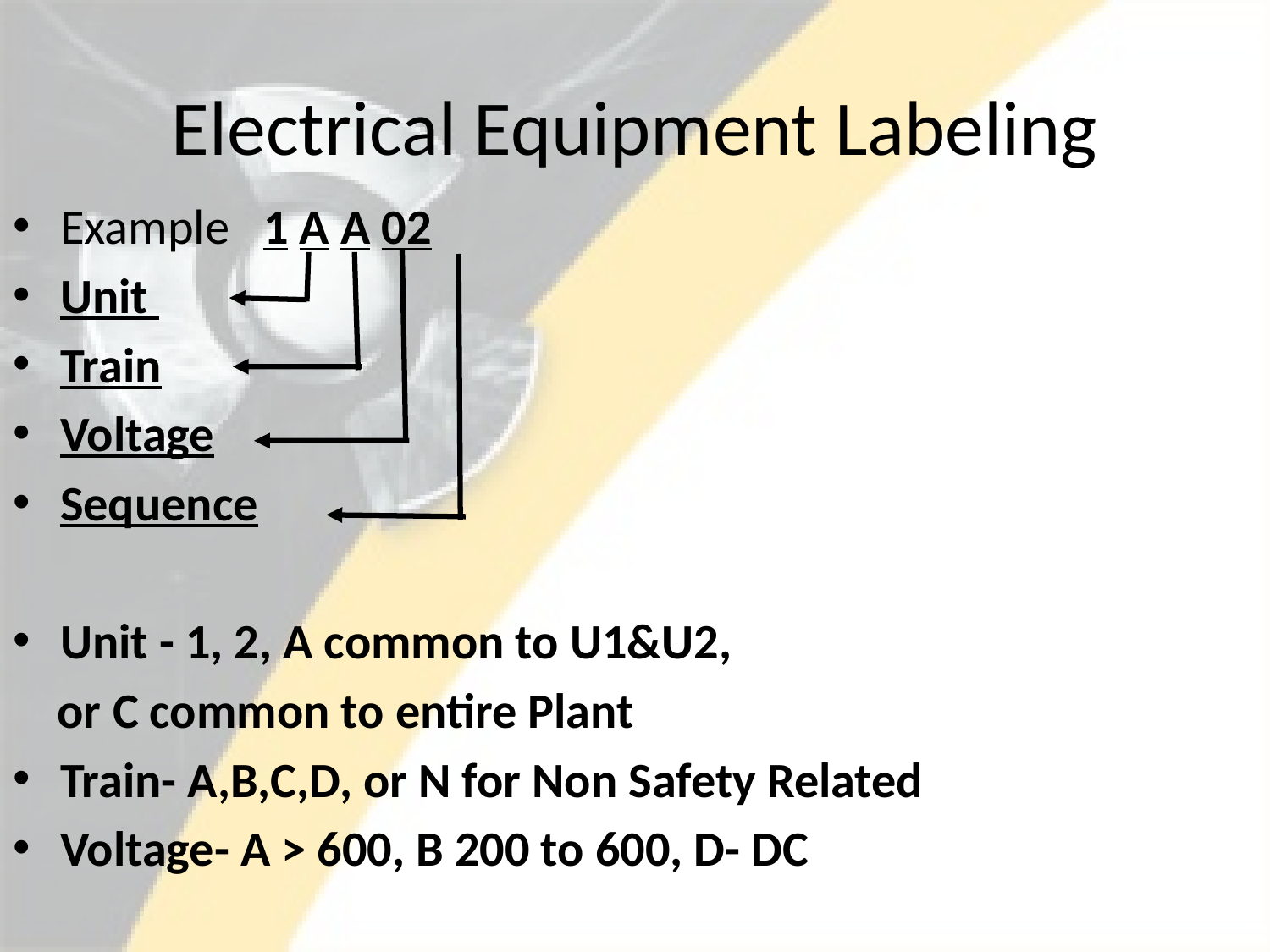

# Electrical Equipment Labeling
Example   1 A A 02
Unit
Train
Voltage
Sequence

Unit - 1, 2, A common to U1&U2,
    or C common to entire Plant
Train- A,B,C,D, or N for Non Safety Related
Voltage- A > 600, B 200 to 600, D- DC